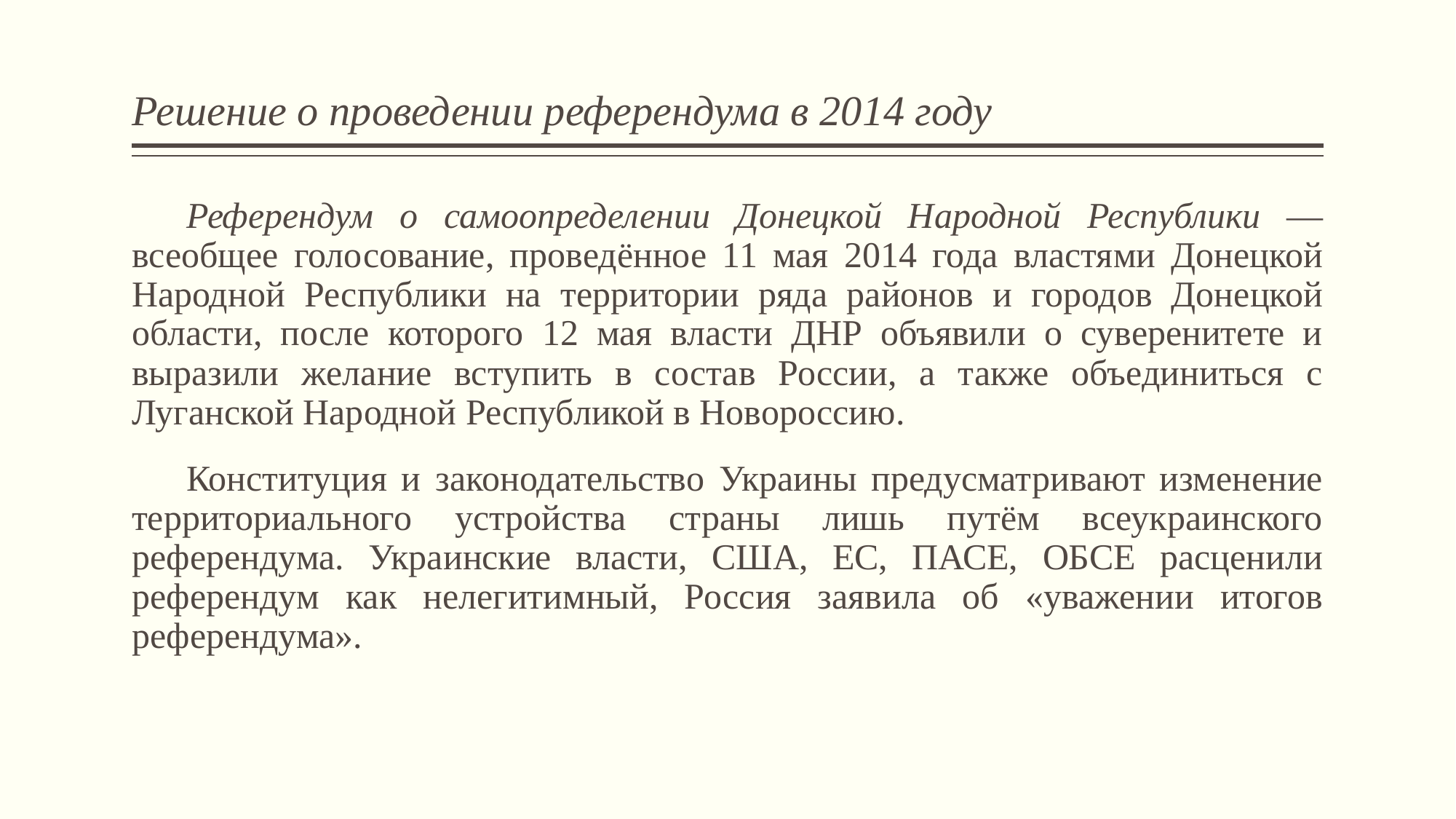

# Решение о проведении референдума в 2014 году
Референдум о самоопределении Донецкой Народной Республики — всеобщее голосование, проведённое 11 мая 2014 года властями Донецкой Народной Республики на территории ряда районов и городов Донецкой области, после которого 12 мая власти ДНР объявили о суверенитете и выразили желание вступить в состав России, а также объединиться с Луганской Народной Республикой в Новороссию.
Конституция и законодательство Украины предусматривают изменение территориального устройства страны лишь путём всеукраинского референдума. Украинские власти, США, ЕС, ПАСЕ, ОБСЕ расценили референдум как нелегитимный, Россия заявила об «уважении итогов референдума».